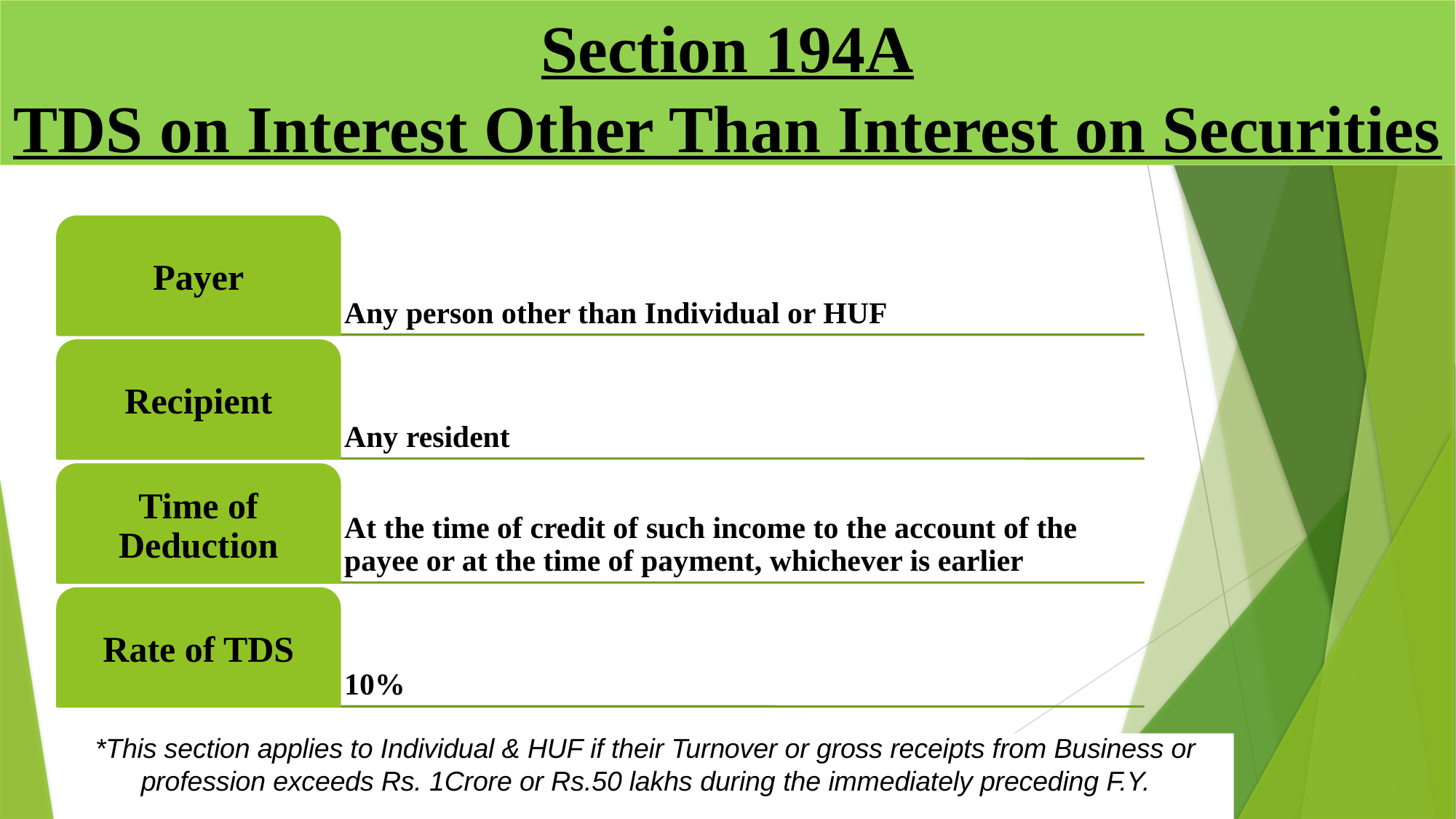

# Section 194A TDS on Interest Other Than Interest on Securities
Any person other than Individual or HUF
Payer
Any resident
Recipient
At the time of credit of such income to the account of the payee or at the time of payment, whichever is earlier
Time of Deduction
10%
Rate of TDS
*This section applies to Individual & HUF if their Turnover or gross receipts from Business or profession exceeds Rs. 1Crore or Rs.50 lakhs during the immediately preceding F.Y.